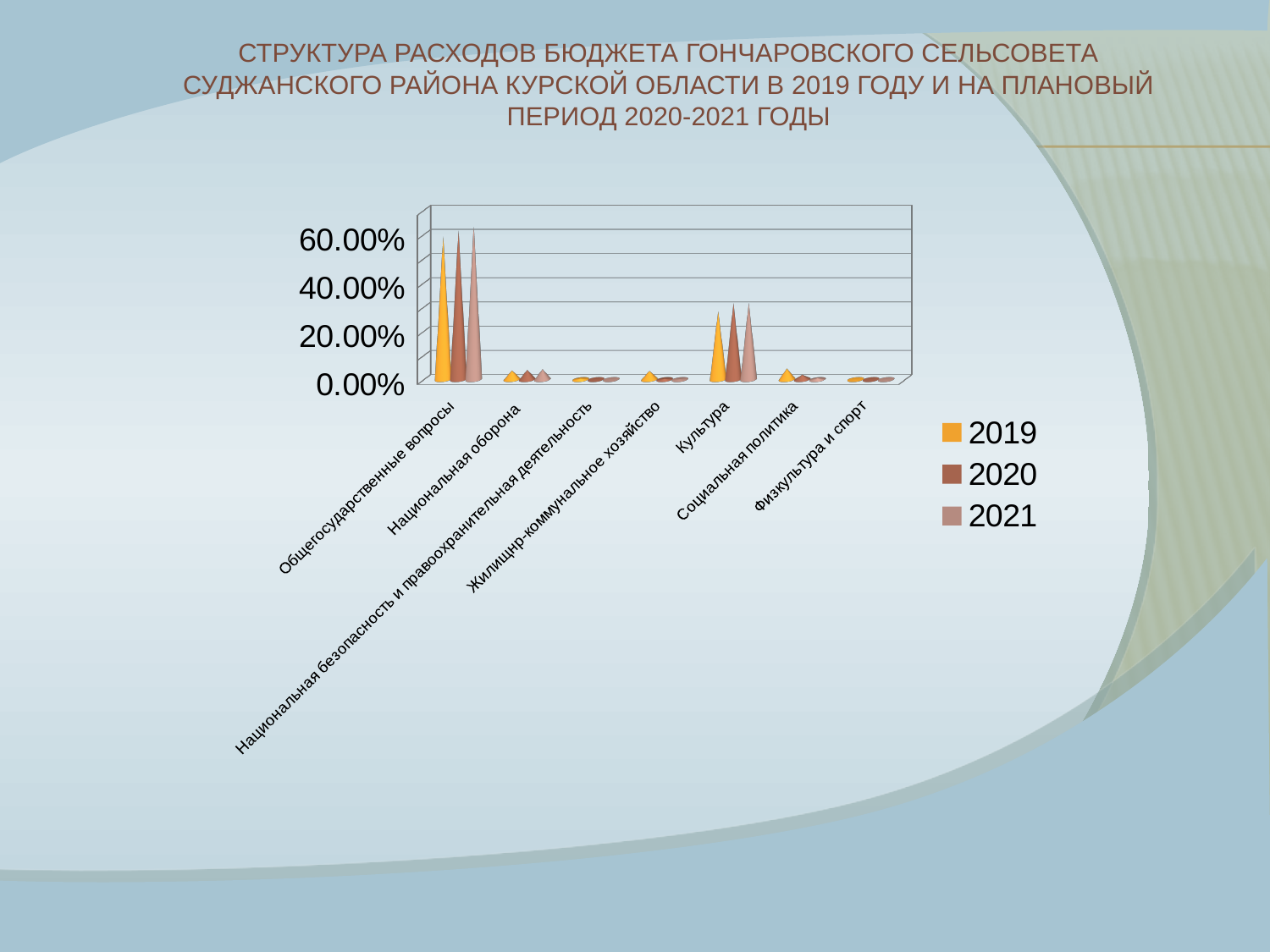

# Структура расходов бюджета Гончаровского сельсовета Суджанского района Курской области в 2019 году И НА ПЛАНОВЫЙ ПЕРИОД 2020-2021 ГОДЫ

[unsupported chart]